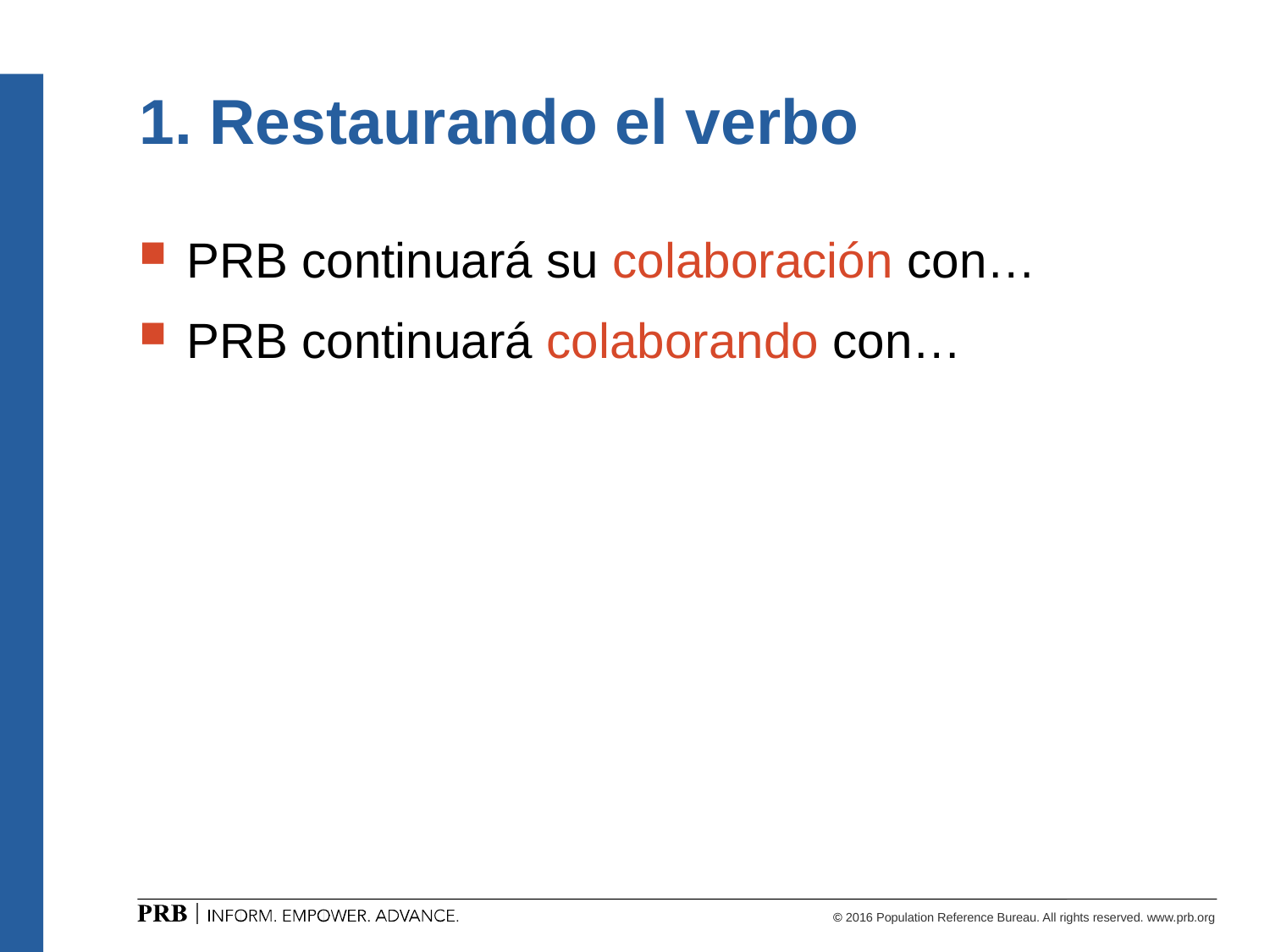

# 1. Restaurando el verbo
PRB continuará su colaboración con…
PRB continuará colaborando con…